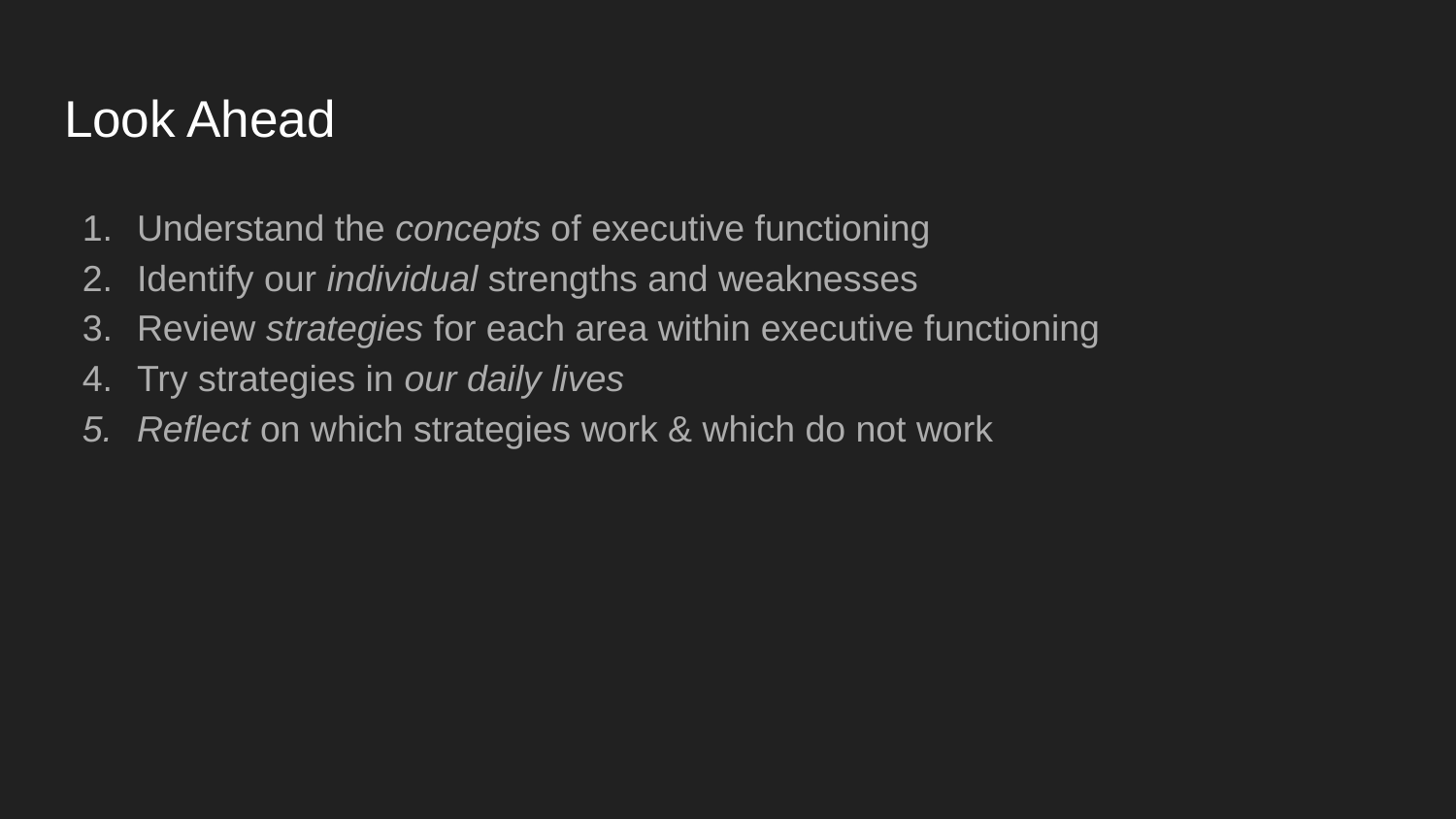

# Look Ahead
Understand the concepts of executive functioning
Identify our individual strengths and weaknesses
Review strategies for each area within executive functioning
Try strategies in our daily lives
Reflect on which strategies work & which do not work